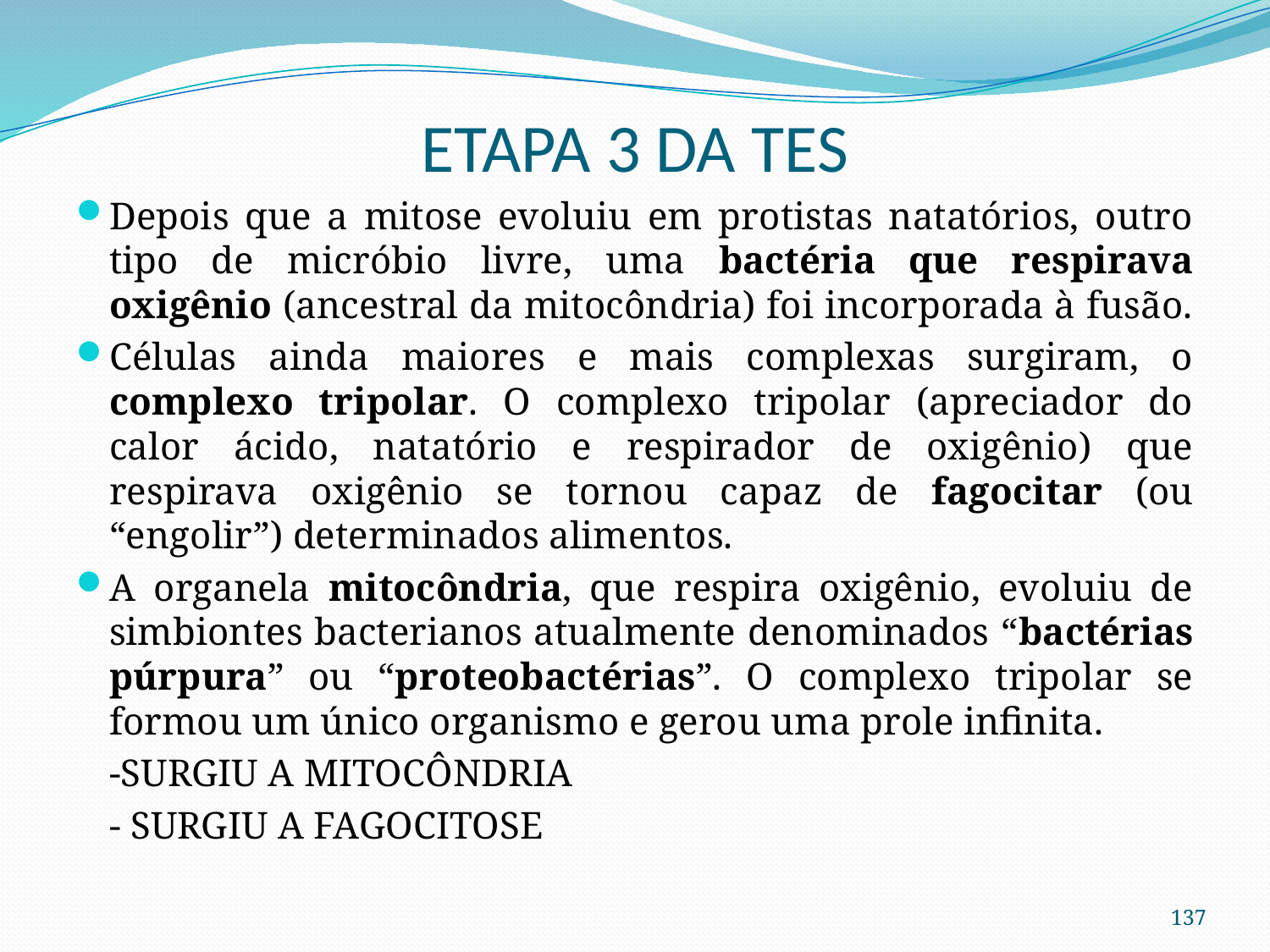

# ETAPA 3 DA TES
Depois que a mitose evoluiu em protistas natatórios, outro tipo de micróbio livre, uma bactéria que respirava oxigênio (ancestral da mitocôndria) foi incorporada à fusão.
Células ainda maiores e mais complexas surgiram, o complexo tripolar. O complexo tripolar (apreciador do calor ácido, natatório e respirador de oxigênio) que respirava oxigênio se tornou capaz de fagocitar (ou “engolir”) determinados alimentos.
A organela mitocôndria, que respira oxigênio, evoluiu de simbiontes bacterianos atualmente denominados “bactérias púrpura” ou “proteobactérias”. O complexo tripolar se formou um único organismo e gerou uma prole infinita.
	-SURGIU A MITOCÔNDRIA
	- SURGIU A FAGOCITOSE
137